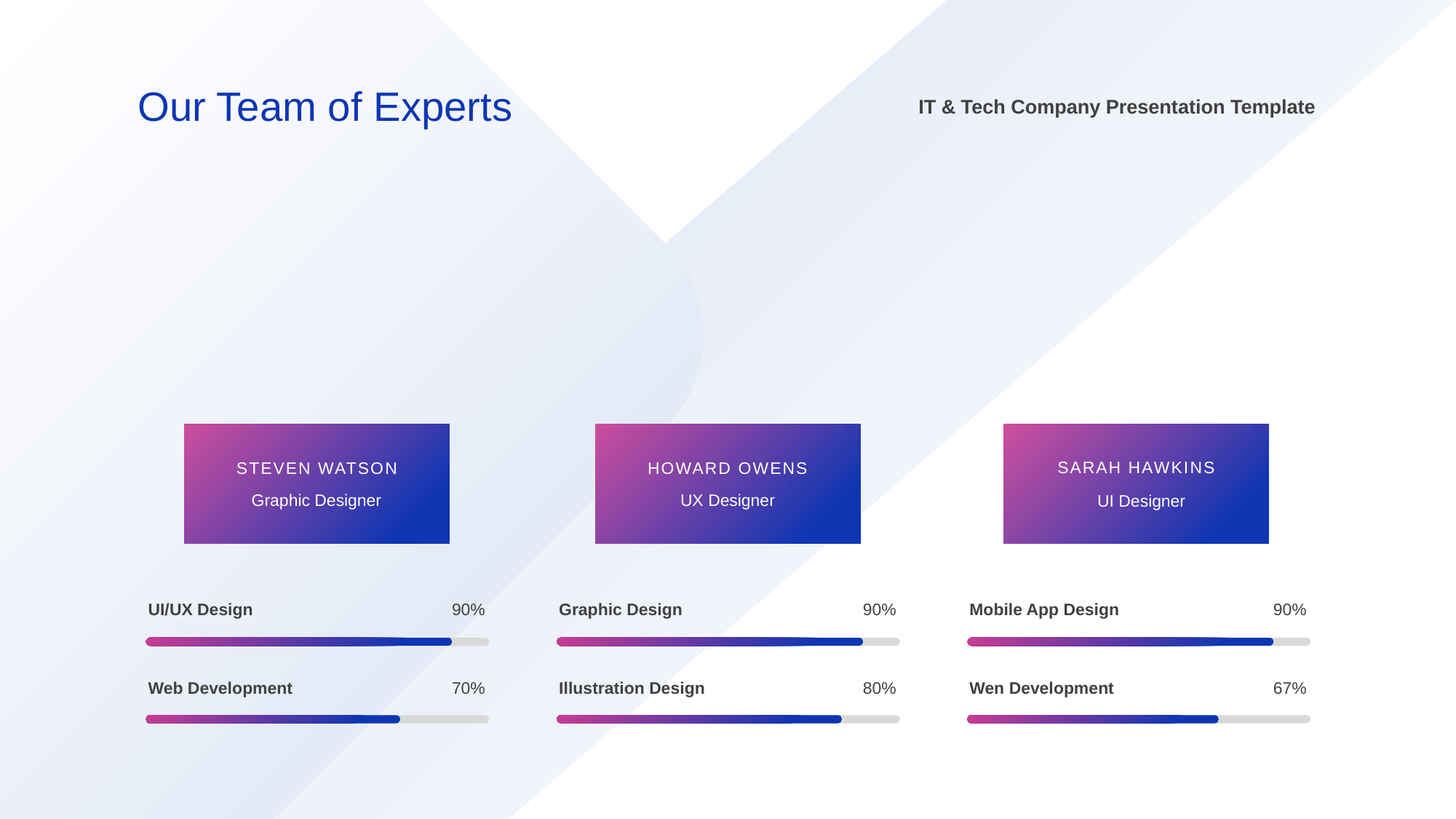

Our Team of Experts
IT & Tech Company Presentation Template

SARAH HAWKINS
STEVEN WATSON
HOWARD OWENS
Graphic Designer
UX Designer
UI Designer
UI/UX Design
90%

Web Development
70%

Graphic Design
90%

Illustration Design
80%

Mobile App Design
90%

Wen Development
67%